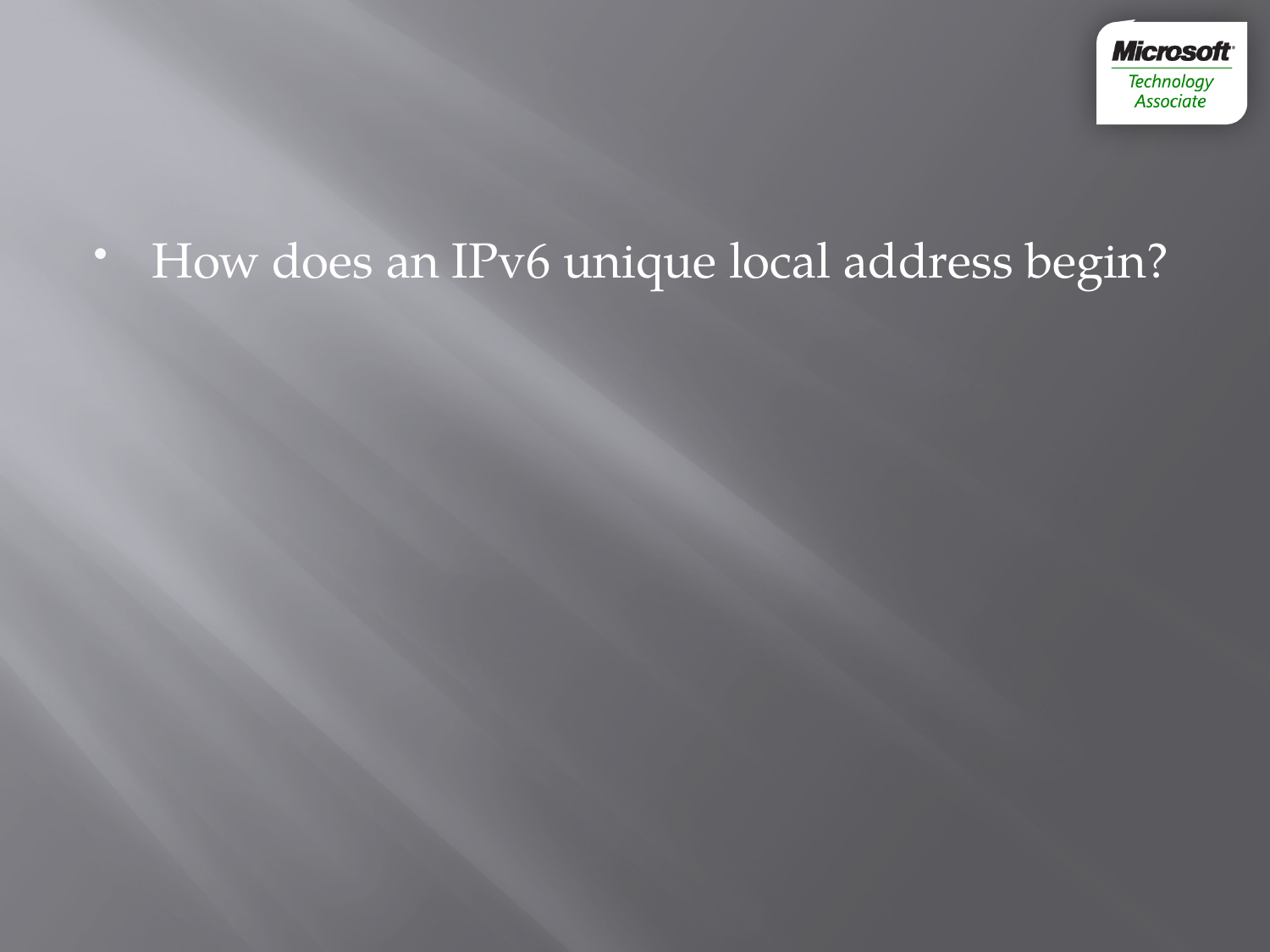

#
How does an IPv6 unique local address begin?